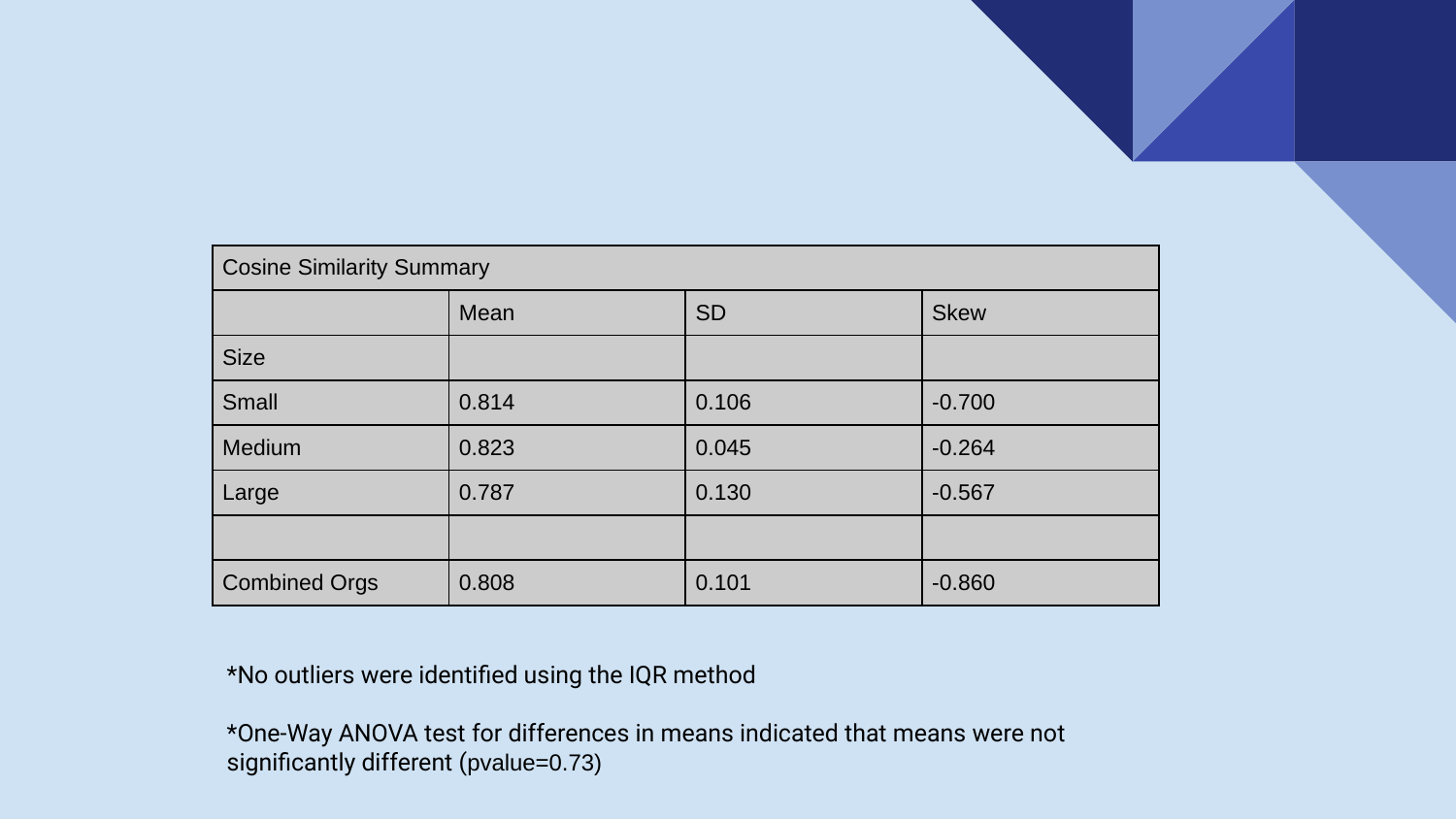

| Cosine Similarity Summary |  |  |  |
| --- | --- | --- | --- |
|  | Mean | SD | Skew |
| Size |  |  |  |
| Small | 0.814 | 0.106 | -0.700 |
| Medium | 0.823 | 0.045 | -0.264 |
| Large | 0.787 | 0.130 | -0.567 |
|  |  |  |  |
| Combined Orgs | 0.808 | 0.101 | -0.860 |
*No outliers were identified using the IQR method

*One-Way ANOVA test for differences in means indicated that means were not significantly different (pvalue=0.73)